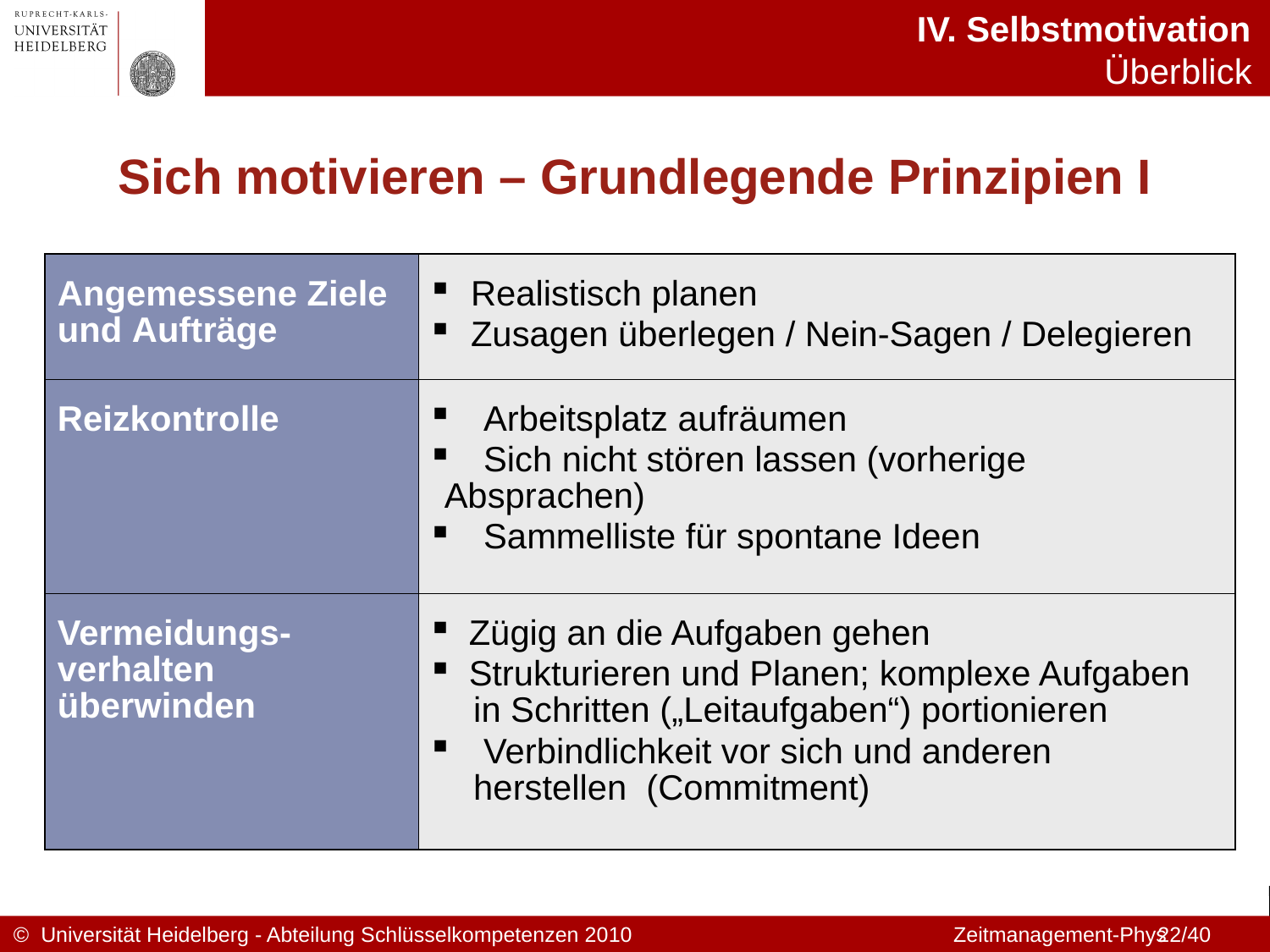

IV. Selbstmotivation
Überblick
Sich motivieren – Grundlegende Prinzipien I
| Angemessene Ziele und Aufträge | Realistisch planen Zusagen überlegen / Nein-Sagen / Delegieren |
| --- | --- |
| Reizkontrolle | Arbeitsplatz aufräumen Sich nicht stören lassen (vorherige Absprachen) Sammelliste für spontane Ideen |
| Vermeidungs-verhalten überwinden | Zügig an die Aufgaben gehen Strukturieren und Planen; komplexe Aufgaben in Schritten („Leitaufgaben“) portionieren Verbindlichkeit vor sich und anderen herstellen (Commitment) |